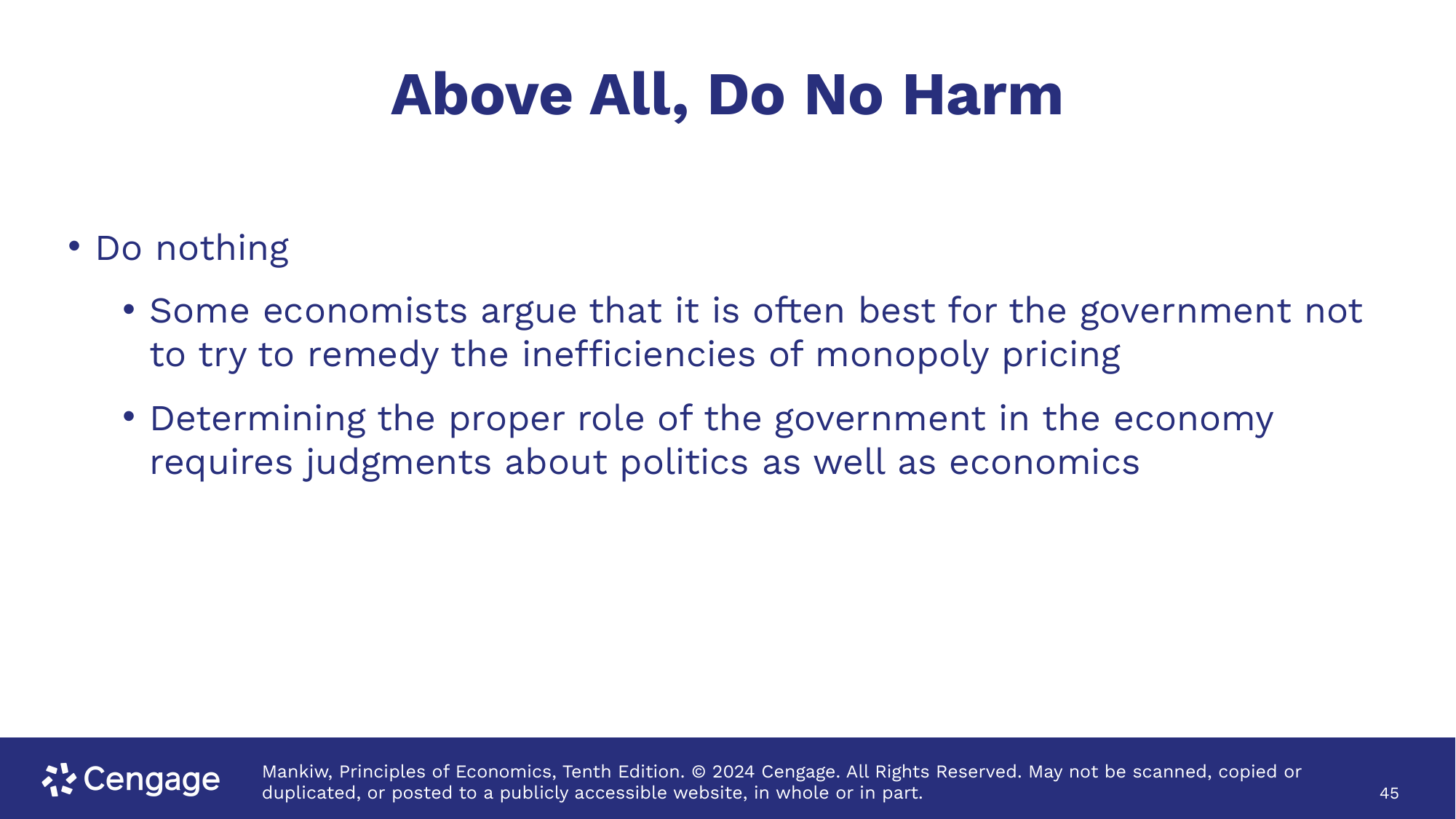

# Above All, Do No Harm
Do nothing
Some economists argue that it is often best for the government not to try to remedy the inefficiencies of monopoly pricing
Determining the proper role of the government in the economy requires judgments about politics as well as economics